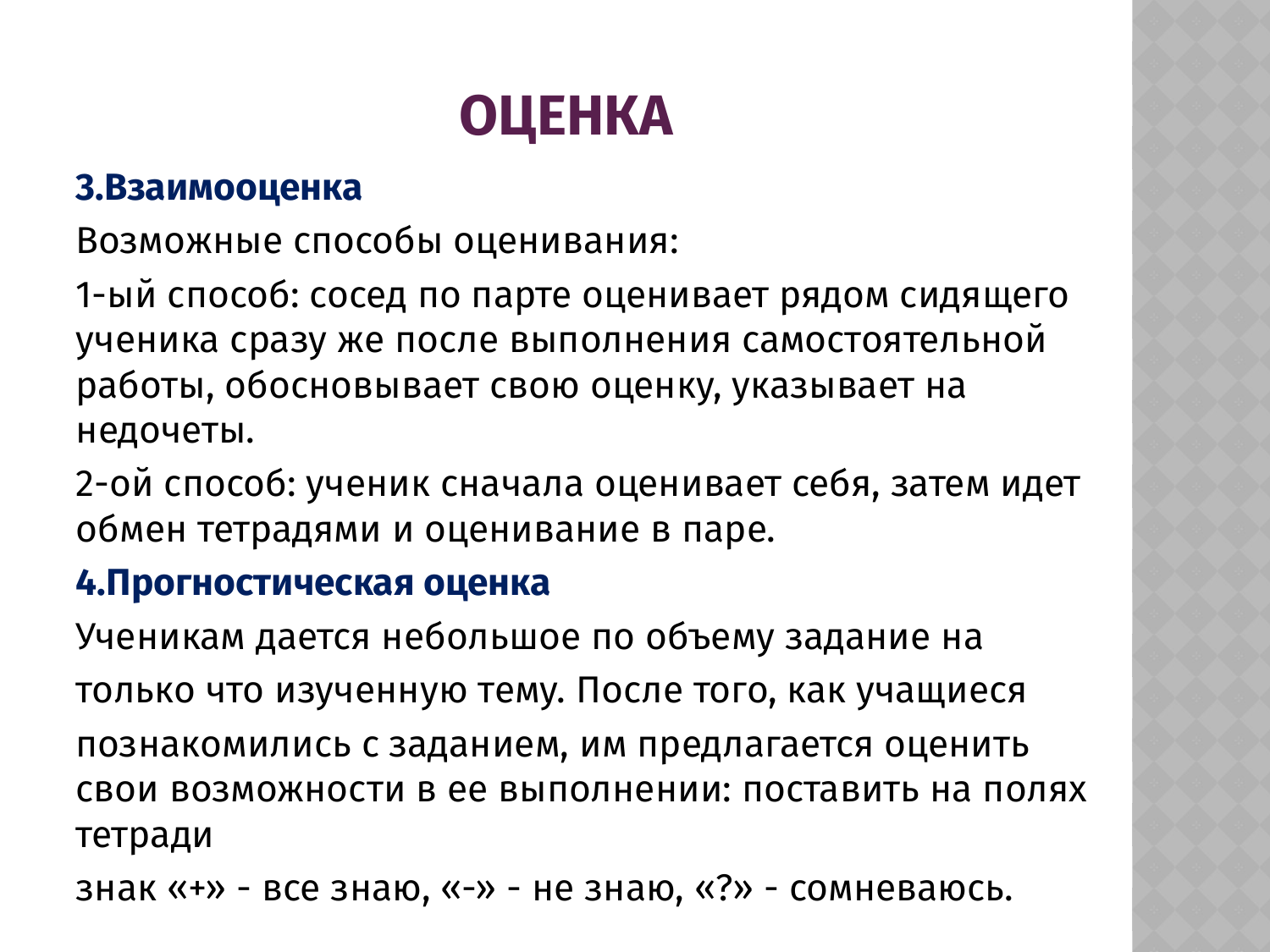

# Оценка
3.Взаимооценка
Возможные способы оценивания:
1-ый способ: сосед по парте оценивает рядом сидящего ученика сразу же после выполнения самостоятельной работы, обосновывает свою оценку, указывает на недочеты.
2-ой способ: ученик сначала оценивает себя, затем идет обмен тетрадями и оценивание в паре.
4.Прогностическая оценка
Ученикам дается небольшое по объему задание на
только что изученную тему. После того, как учащиеся
познакомились с заданием, им предлагается оценить свои возможности в ее выполнении: поставить на полях тетради
знак «+» - все знаю, «-» - не знаю, «?» - сомневаюсь.